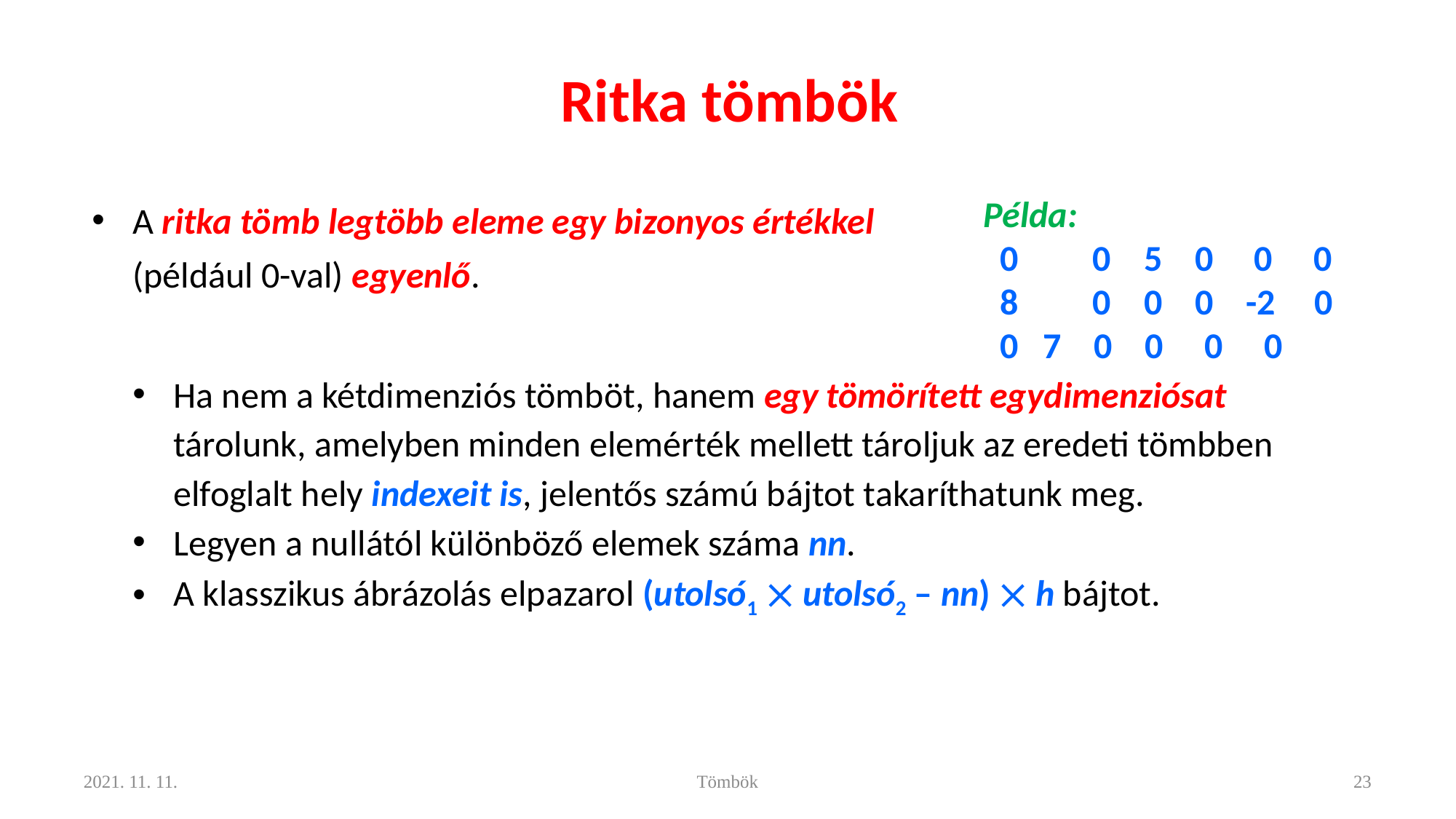

# Ritka tömbök
A ritka tömb legtöbb eleme egy bizonyos értékkel (például 0-val) egyenlő.
Példa:
  0 	0    5    0     0     0
  8	0    0    0    -2     0
  0   7    0    0     0     0
Ha nem a kétdimenziós tömböt, hanem egy tömörített egydimenziósat tárolunk, amelyben minden elemérték mellett tároljuk az eredeti tömbben elfoglalt hely indexeit is, jelentős számú bájtot takaríthatunk meg.
Legyen a nullától különböző elemek száma nn.
A klasszikus ábrázolás elpazarol (utolsó1 × utolsó2 – nn) × h bájtot.
2021. 11. 11.
Tömbök
23